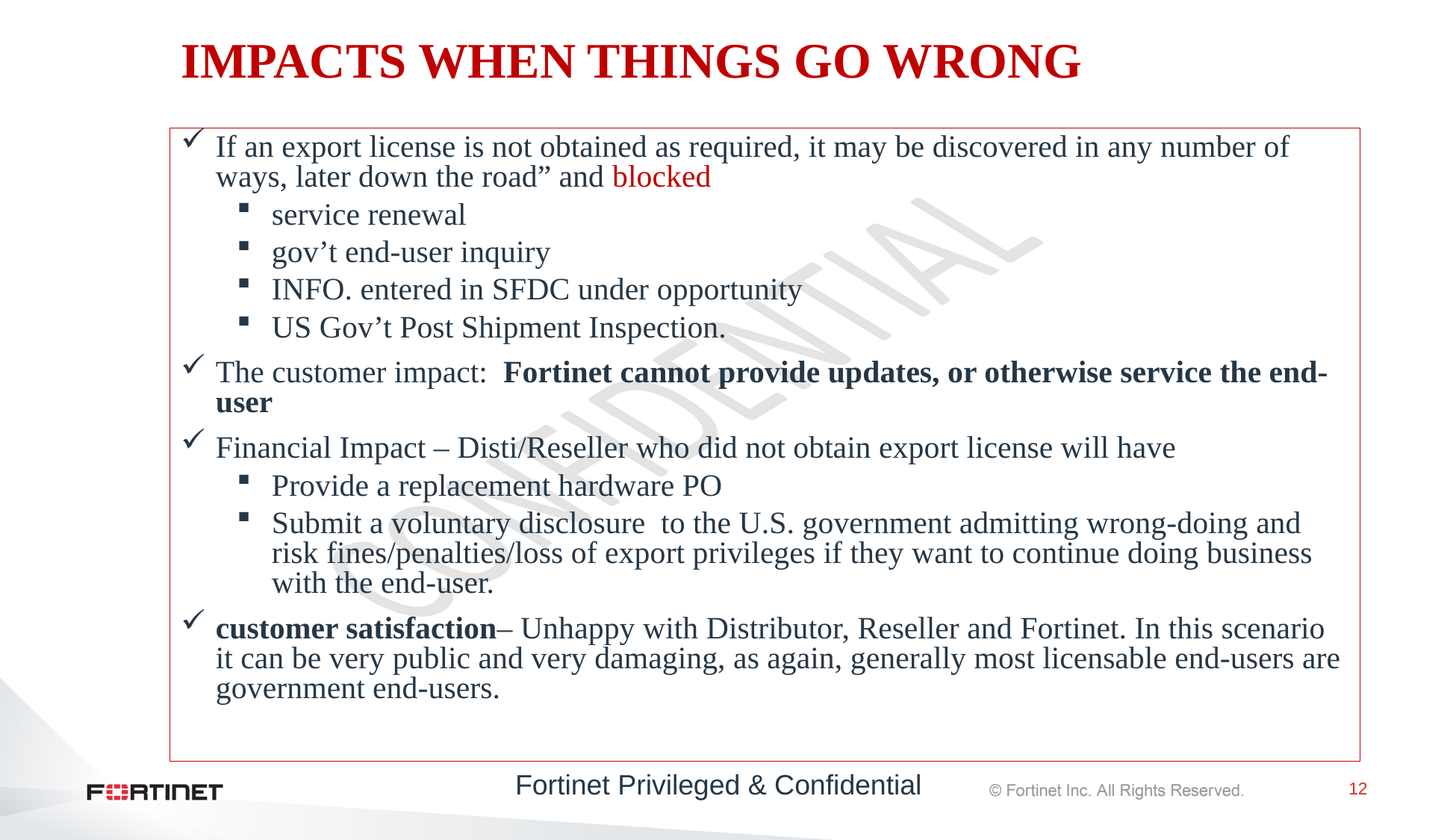

# IMPACTS WHEN THINGS GO WRONG
If an export license is not obtained as required, it may be discovered in any number of ways, later down the road” and blocked
service renewal
gov’t end-user inquiry
INFO. entered in SFDC under opportunity
US Gov’t Post Shipment Inspection.
The customer impact:  Fortinet cannot provide updates, or otherwise service the end-user
Financial Impact – Disti/Reseller who did not obtain export license will have
Provide a replacement hardware PO
Submit a voluntary disclosure  to the U.S. government admitting wrong-doing and risk fines/penalties/loss of export privileges if they want to continue doing business with the end-user.
customer satisfaction– Unhappy with Distributor, Reseller and Fortinet. In this scenario it can be very public and very damaging, as again, generally most licensable end-users are government end-users.

Fortinet Privileged & Confidential